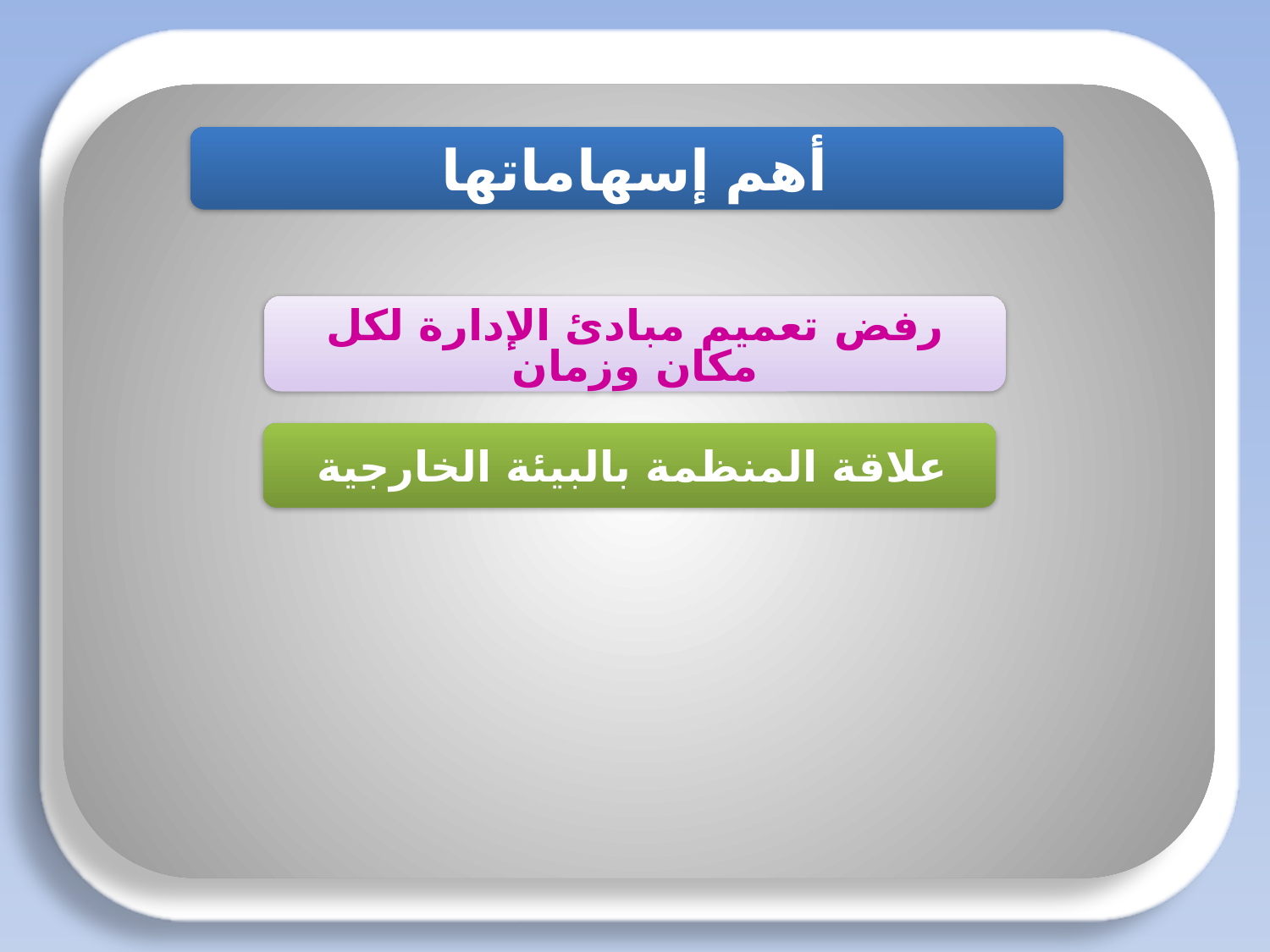

أهم إسهاماتها
#

رفض تعميم مبادئ الإدارة لكل مكان وزمان

علاقة المنظمة بالبيئة الخارجية

اعداد / أ. غادة الرشيد